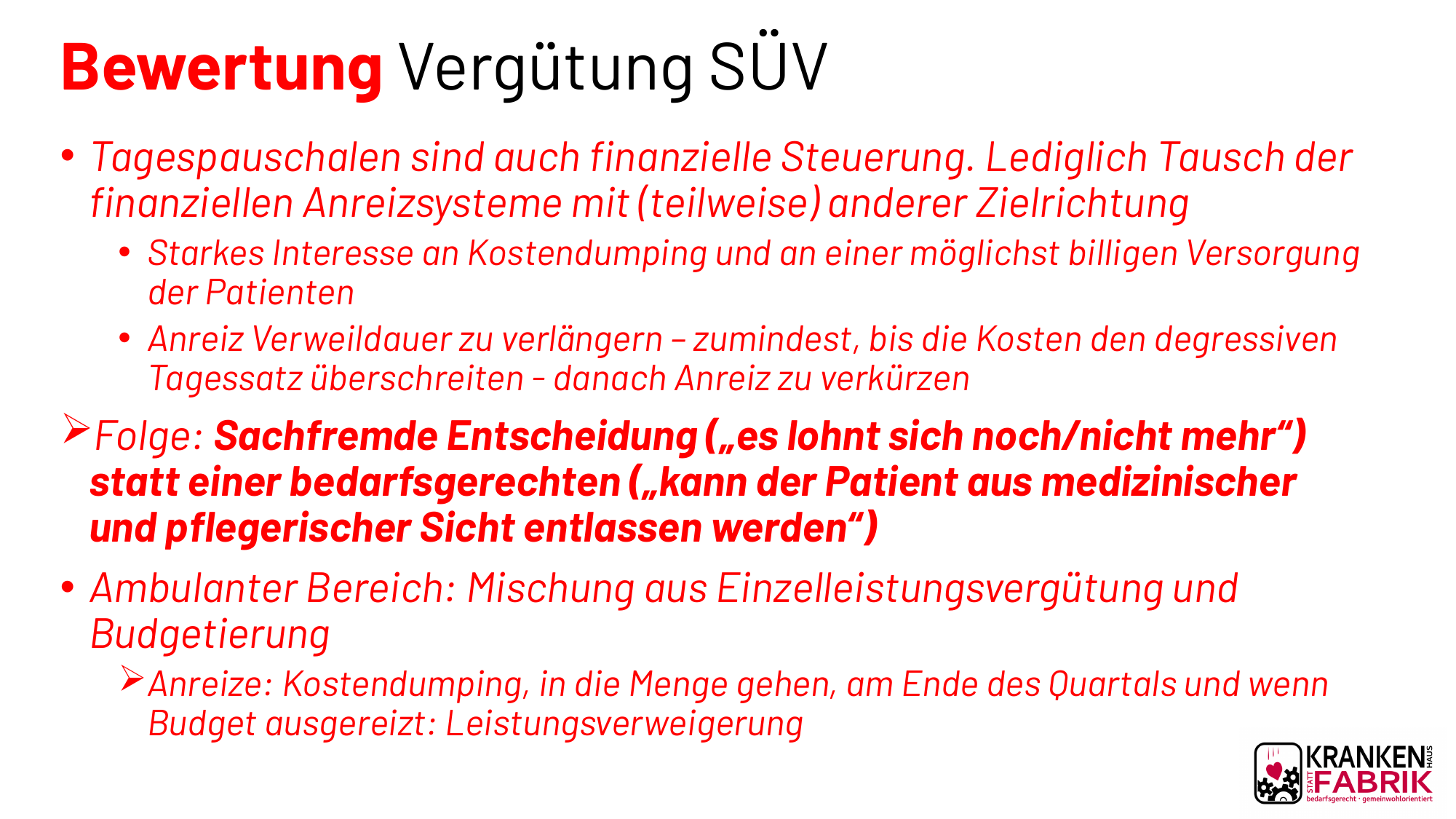

# Bewertung Vergütung SÜV
Tagespauschalen sind auch finanzielle Steuerung. Lediglich Tausch der finanziellen Anreizsysteme mit (teilweise) anderer Zielrichtung
Starkes Interesse an Kostendumping und an einer möglichst billigen Versorgung der Patienten
Anreiz Verweildauer zu verlängern – zumindest, bis die Kosten den degressiven Tagessatz überschreiten - danach Anreiz zu verkürzen
Folge: Sachfremde Entscheidung („es lohnt sich noch/nicht mehr“) statt einer bedarfsgerechten („kann der Patient aus medizinischer und pflegerischer Sicht entlassen werden“)
Ambulanter Bereich: Mischung aus Einzelleistungsvergütung und Budgetierung
Anreize: Kostendumping, in die Menge gehen, am Ende des Quartals und wenn Budget ausgereizt: Leistungsverweigerung